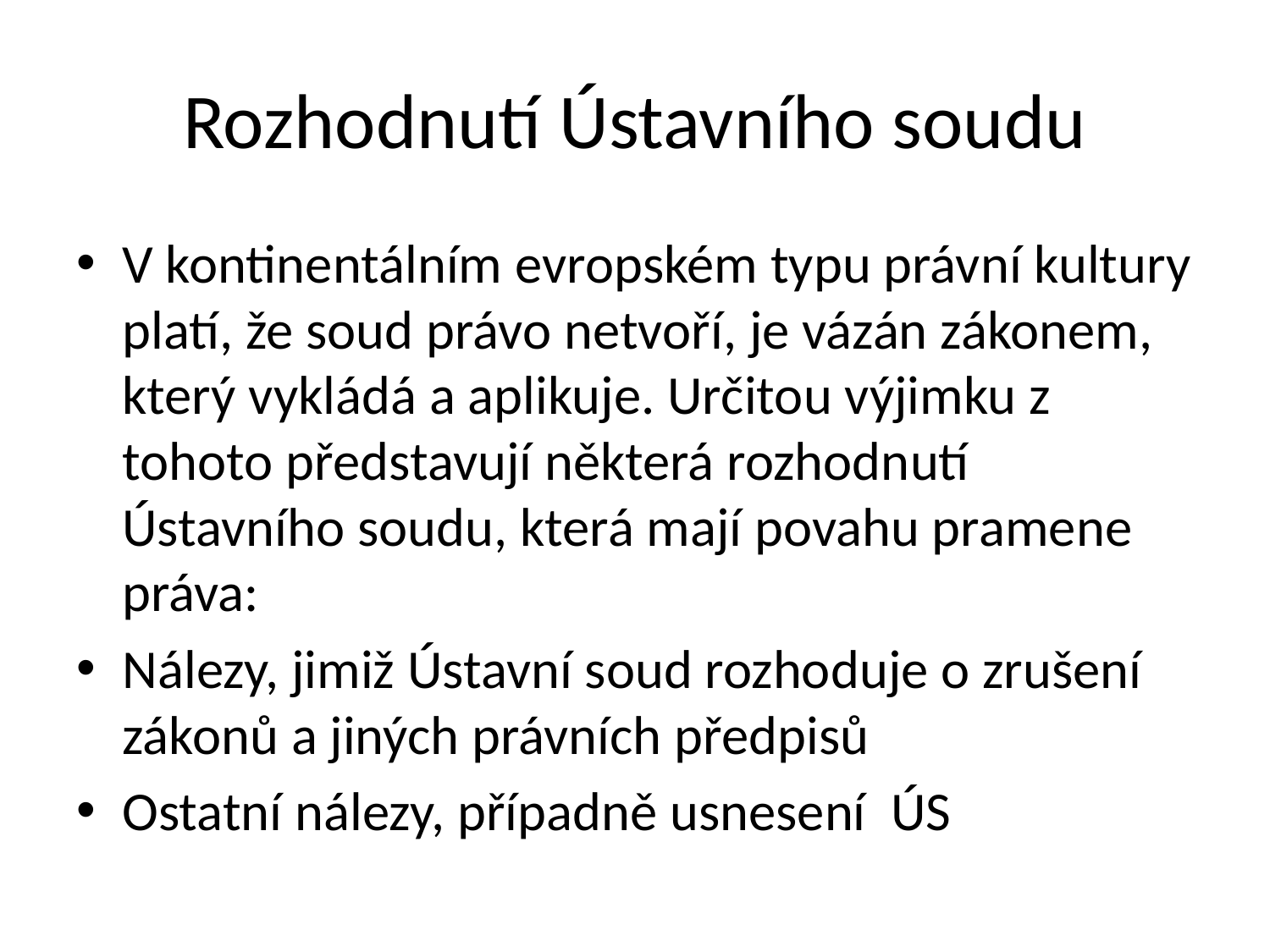

# Rozhodnutí Ústavního soudu
V kontinentálním evropském typu právní kultury platí, že soud právo netvoří, je vázán zákonem, který vykládá a aplikuje. Určitou výjimku z tohoto představují některá rozhodnutí Ústavního soudu, která mají povahu pramene práva:
Nálezy, jimiž Ústavní soud rozhoduje o zrušení zákonů a jiných právních předpisů
Ostatní nálezy, případně usnesení  ÚS